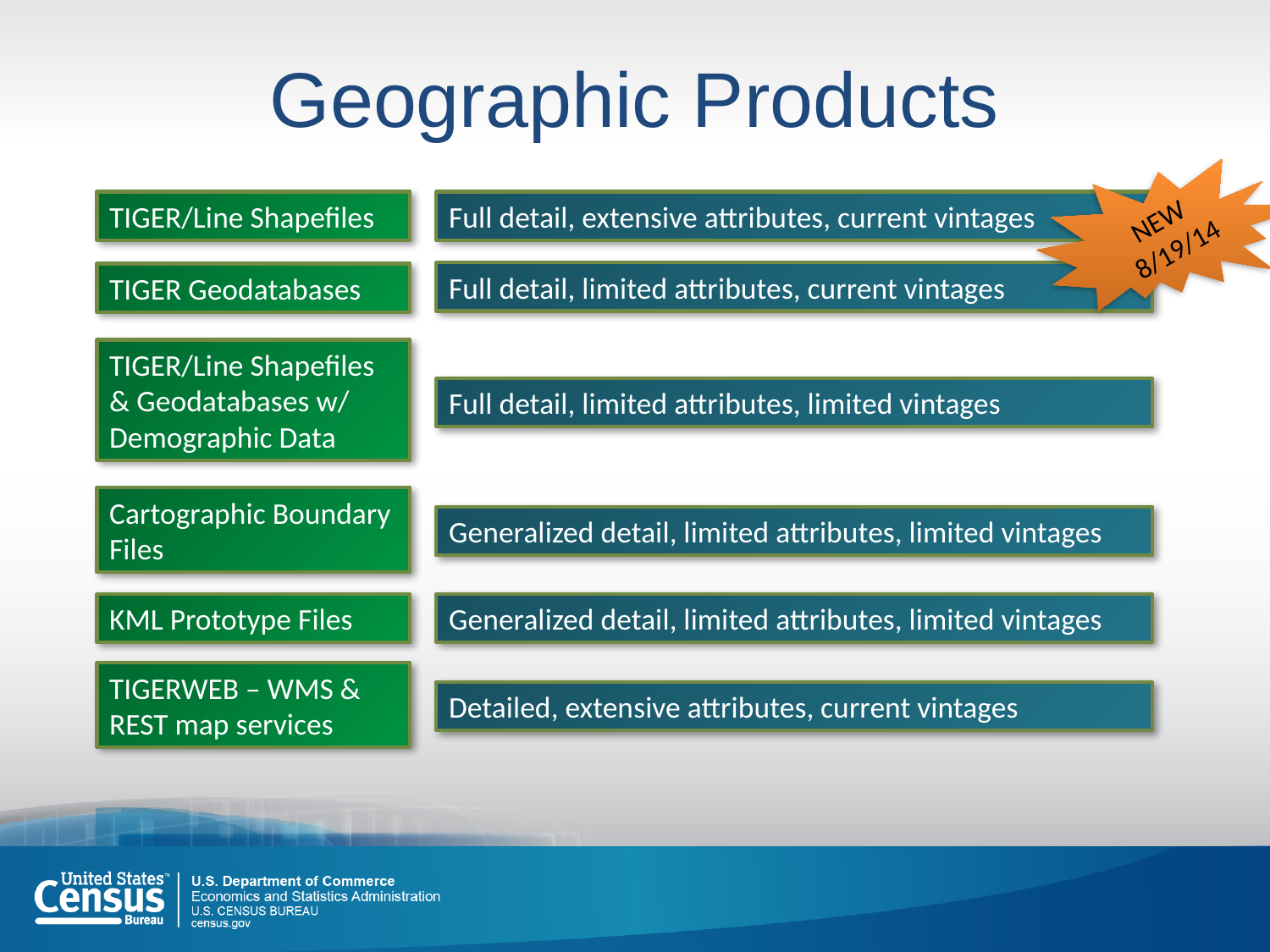

# Geographic Products

TIGER/Line Shapefiles
Full detail, extensive attributes, current vintages
NEW
8/19/14
Full detail, limited attributes, current vintages
TIGER Geodatabases
TIGER/Line Shapefiles & Geodatabases w/ Demographic Data
Full detail, limited attributes, limited vintages
Cartographic Boundary Files
Generalized detail, limited attributes, limited vintages
KML Prototype Files
Generalized detail, limited attributes, limited vintages
TIGERWEB – WMS & REST map services
Detailed, extensive attributes, current vintages